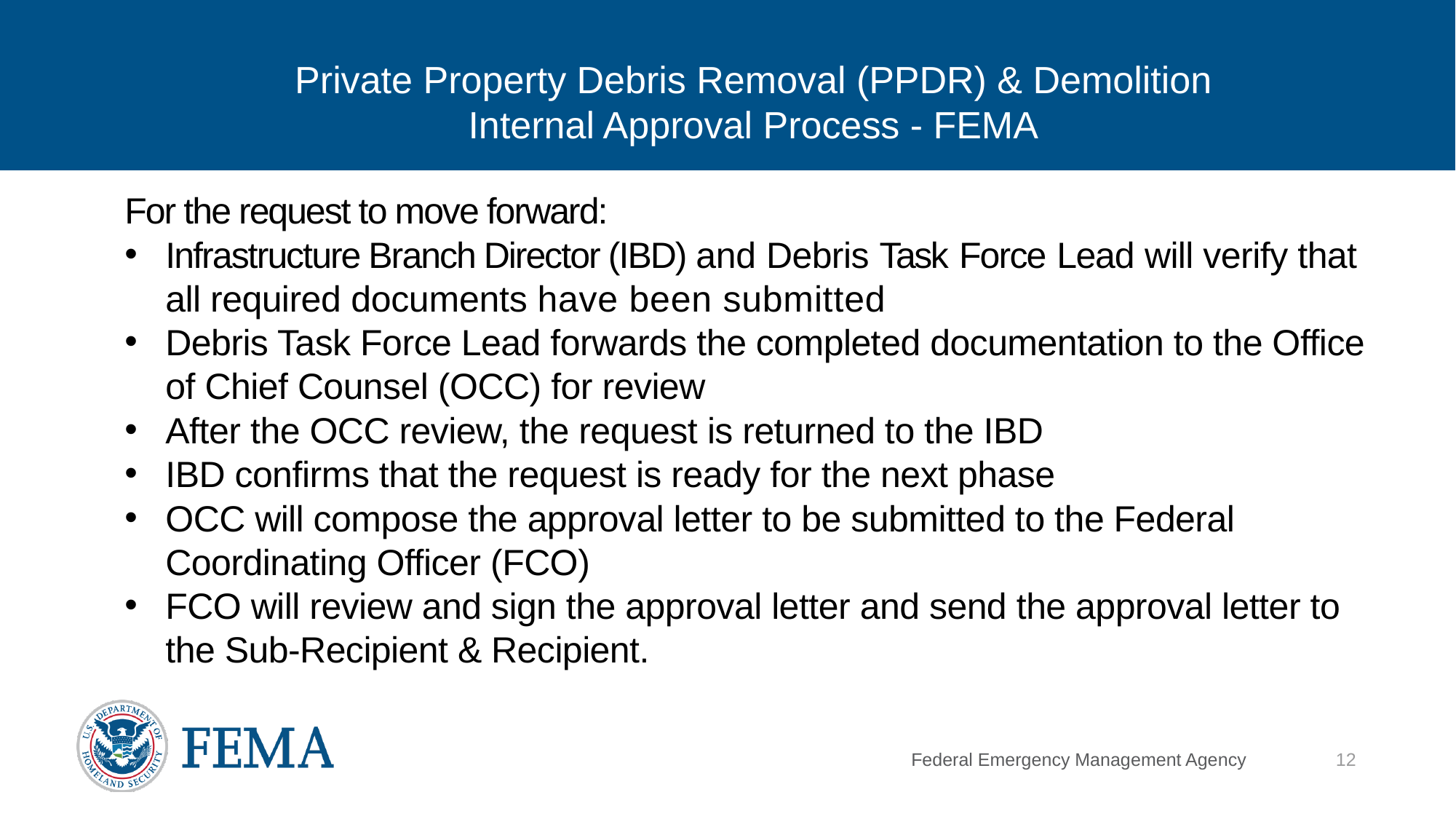

# Private Property Debris Removal (PPDR) & Demolition Internal Approval Process - FEMA
For the request to move forward:
Infrastructure Branch Director (IBD) and Debris Task Force Lead will verify that all required documents have been submitted
Debris Task Force Lead forwards the completed documentation to the Office of Chief Counsel (OCC) for review
After the OCC review, the request is returned to the IBD
IBD confirms that the request is ready for the next phase
OCC will compose the approval letter to be submitted to the Federal Coordinating Officer (FCO)
FCO will review and sign the approval letter and send the approval letter to the Sub-Recipient & Recipient.
12